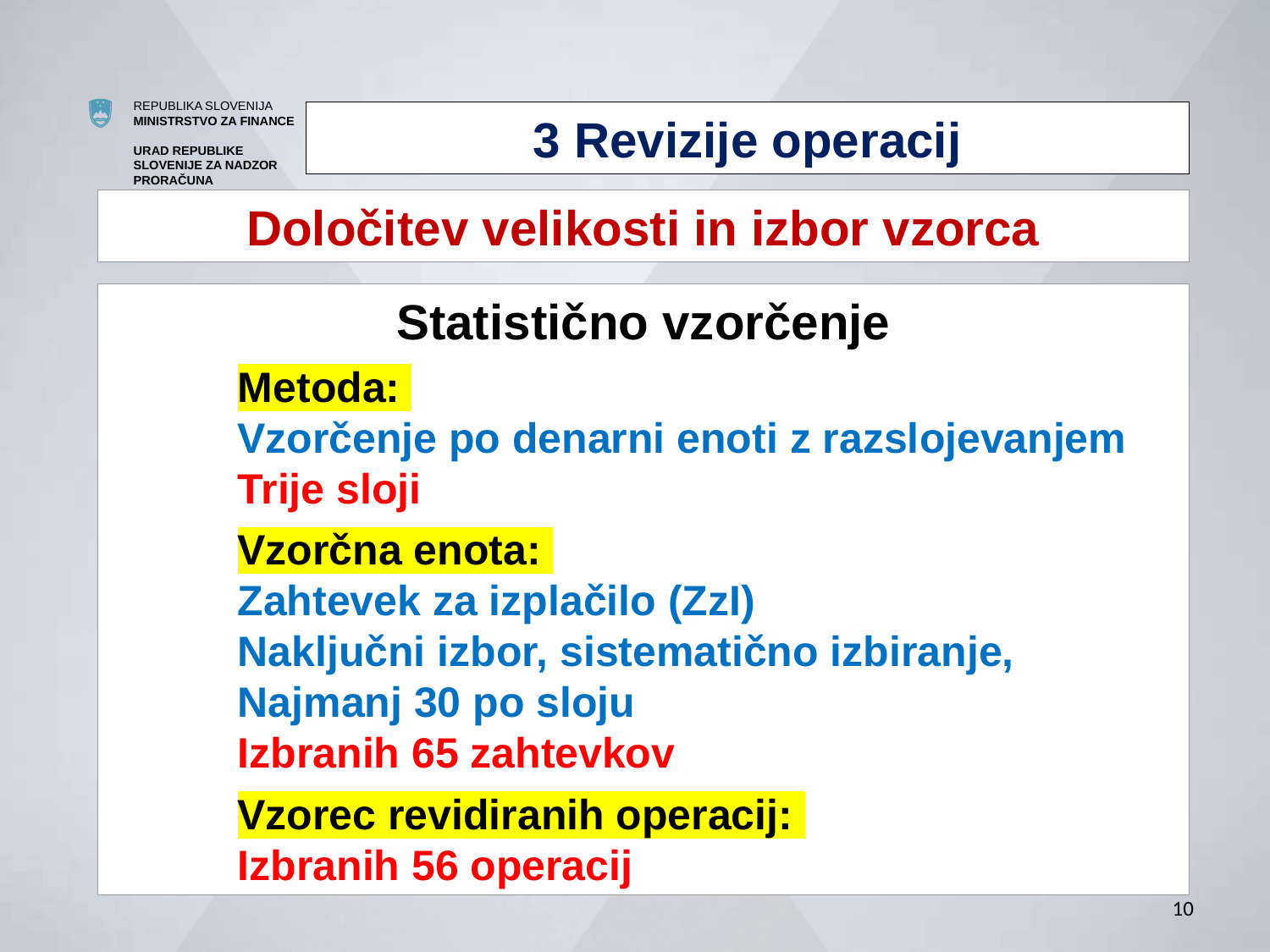

3 Revizije operacij
Določitev velikosti in izbor vzorca
Statistično vzorčenje
	Metoda:
	Vzorčenje po denarni enoti z razslojevanjem
	Trije sloji
	Vzorčna enota:
	Zahtevek za izplačilo (ZzI)
	Naključni izbor, sistematično izbiranje,
	Najmanj 30 po sloju
	Izbranih 65 zahtevkov
 	Vzorec revidiranih operacij:
	Izbranih 56 operacij
10